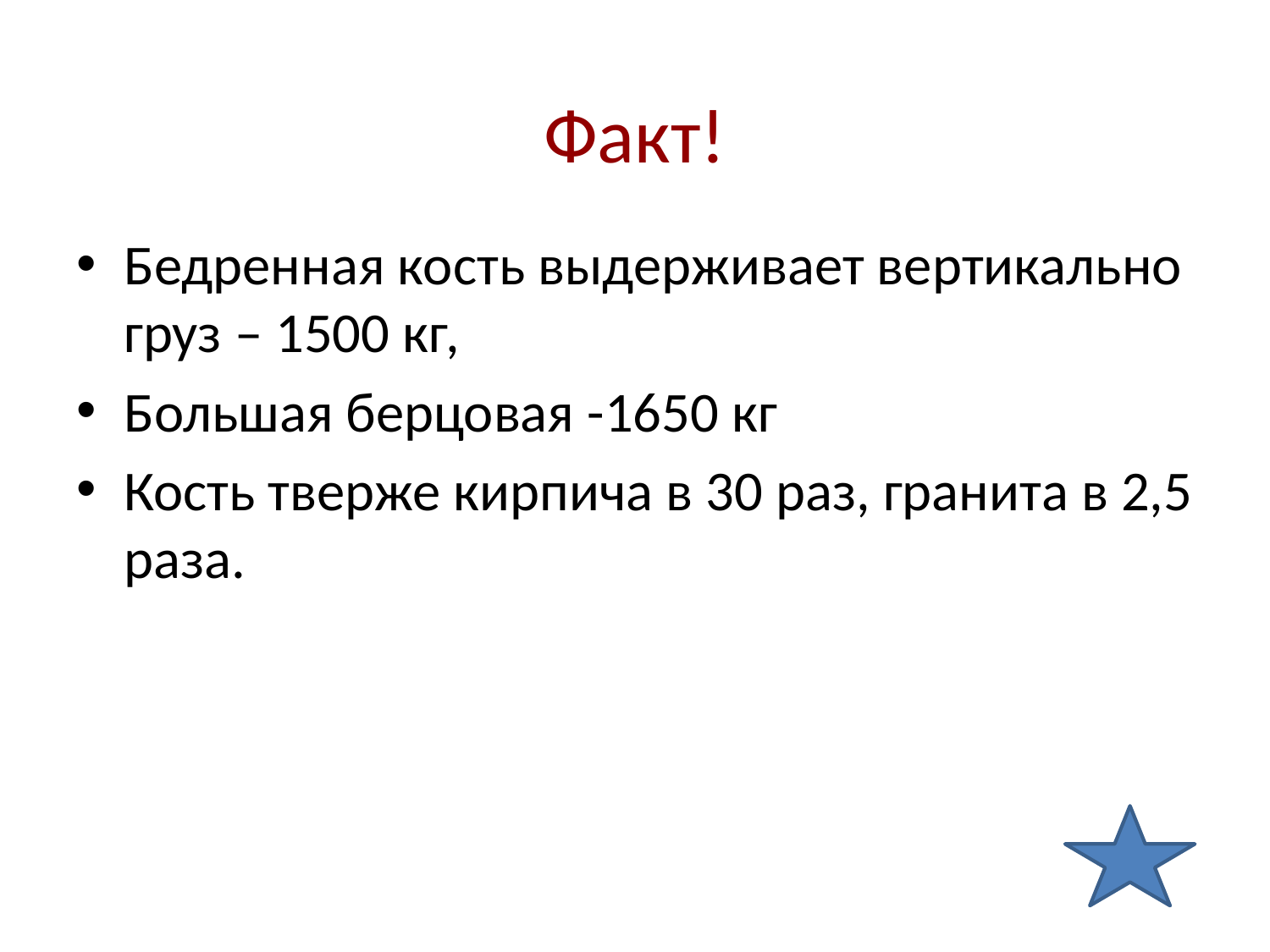

# Факт!
Бедренная кость выдерживает вертикально груз – 1500 кг,
Большая берцовая -1650 кг
Кость тверже кирпича в 30 раз, гранита в 2,5 раза.